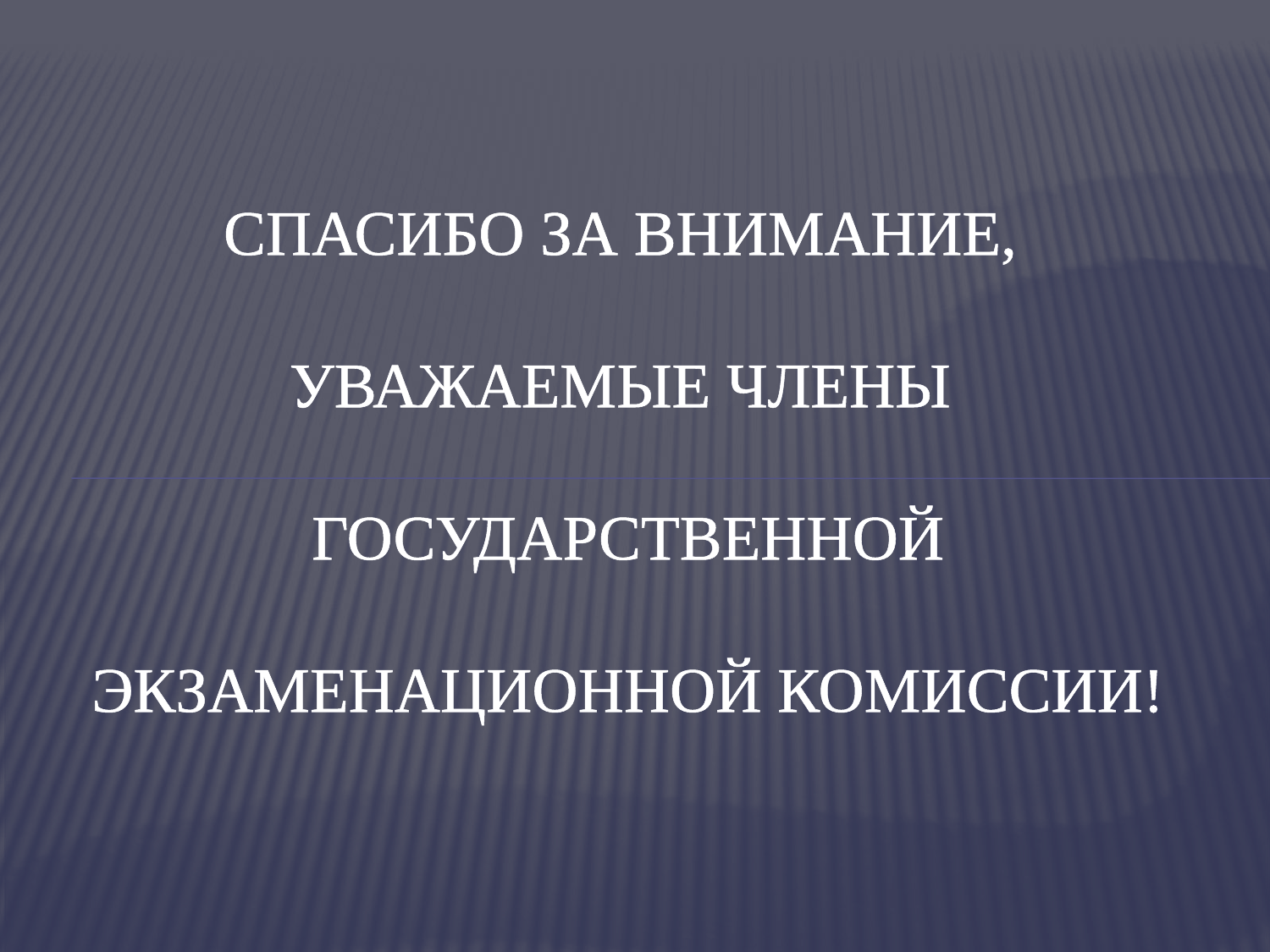

# СПАСИБО ЗА ВНИМАНИЕ, УВАЖАЕМЫЕ ЧЛЕНЫ ГОСУДАРСТВЕННОЙ ЭКЗАМЕНАЦИОННОЙ КОМИССИИ!